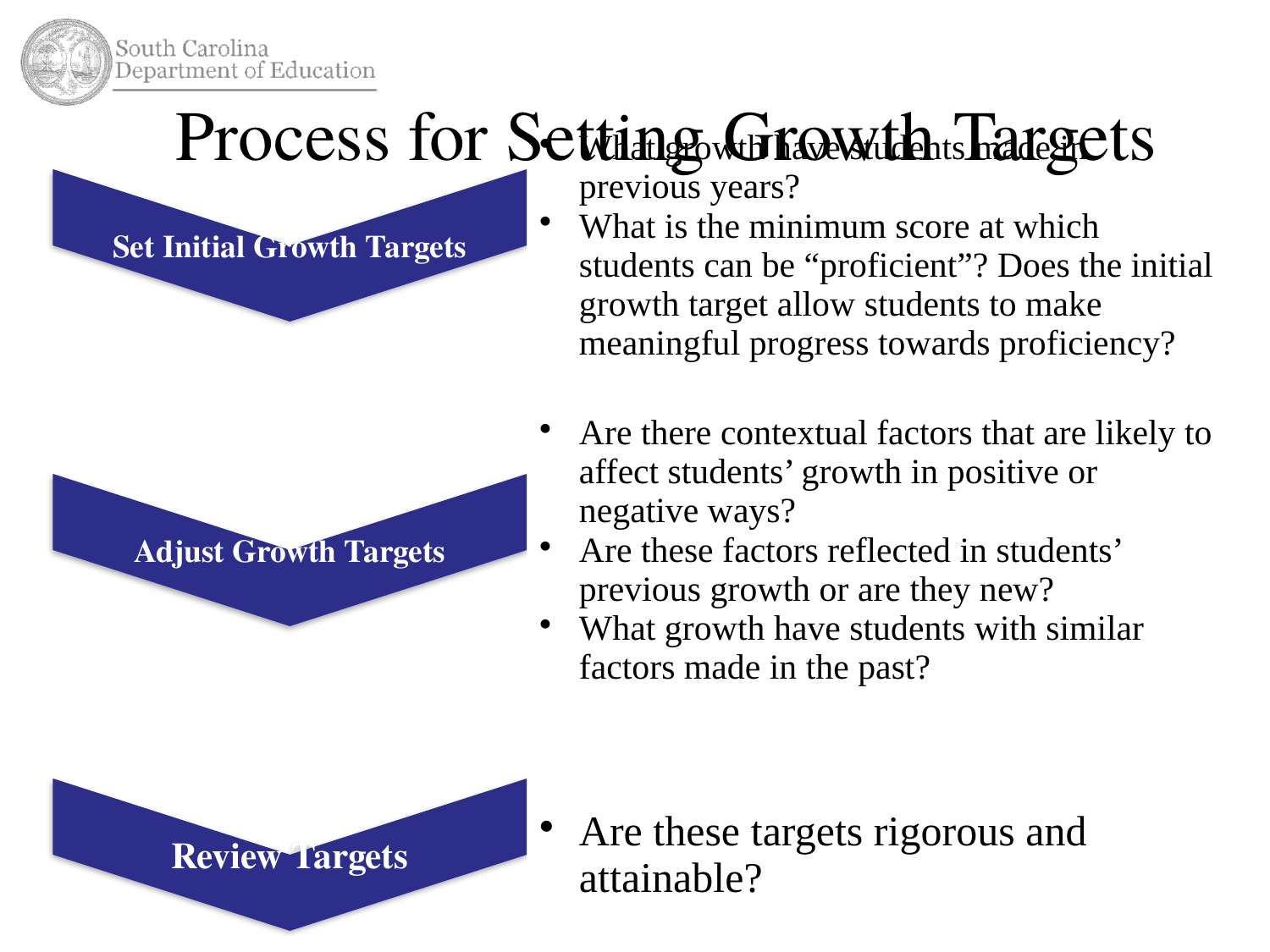

# Process for Setting Growth Targets
Set Initial Growth Targets
Adjust Growth Targets
Are there contextual factors that are likely to affect students’ growth in positive or negative ways?
Review Targets
Are these targets rigorous and attainable?
What is the minimum score at which students can be “proficient”? Does the initial growth target allow students to make meaningful progress towards proficiency?
Are these factors reflected in students’ previous growth or are they new?
What growth have students with similar factors made in the past?